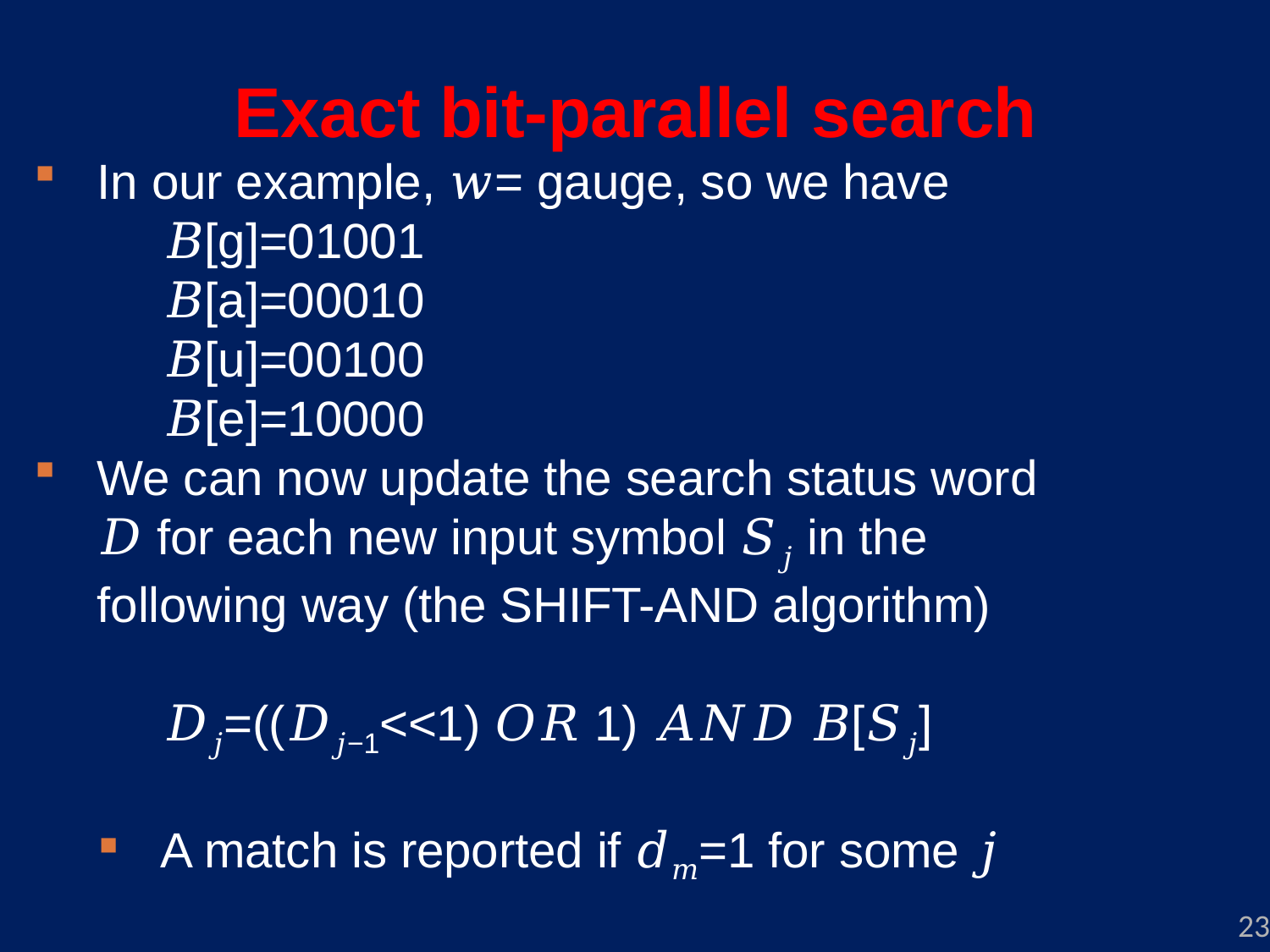

# Exact bit-parallel search
In our example, 𝑤= gauge, so we have
	𝐵[g]=01001
	𝐵[a]=00010
	𝐵[u]=00100
	𝐵[e]=10000
We can now update the search status word 𝐷 for each new input symbol 𝑆𝑗 in the following way (the SHIFT-AND algorithm)

	𝐷𝑗=((𝐷𝑗−1<<1) 𝑂𝑅 1) 𝐴𝑁𝐷 𝐵[𝑆𝑗]

A match is reported if 𝑑𝑚=1 for some 𝑗

23